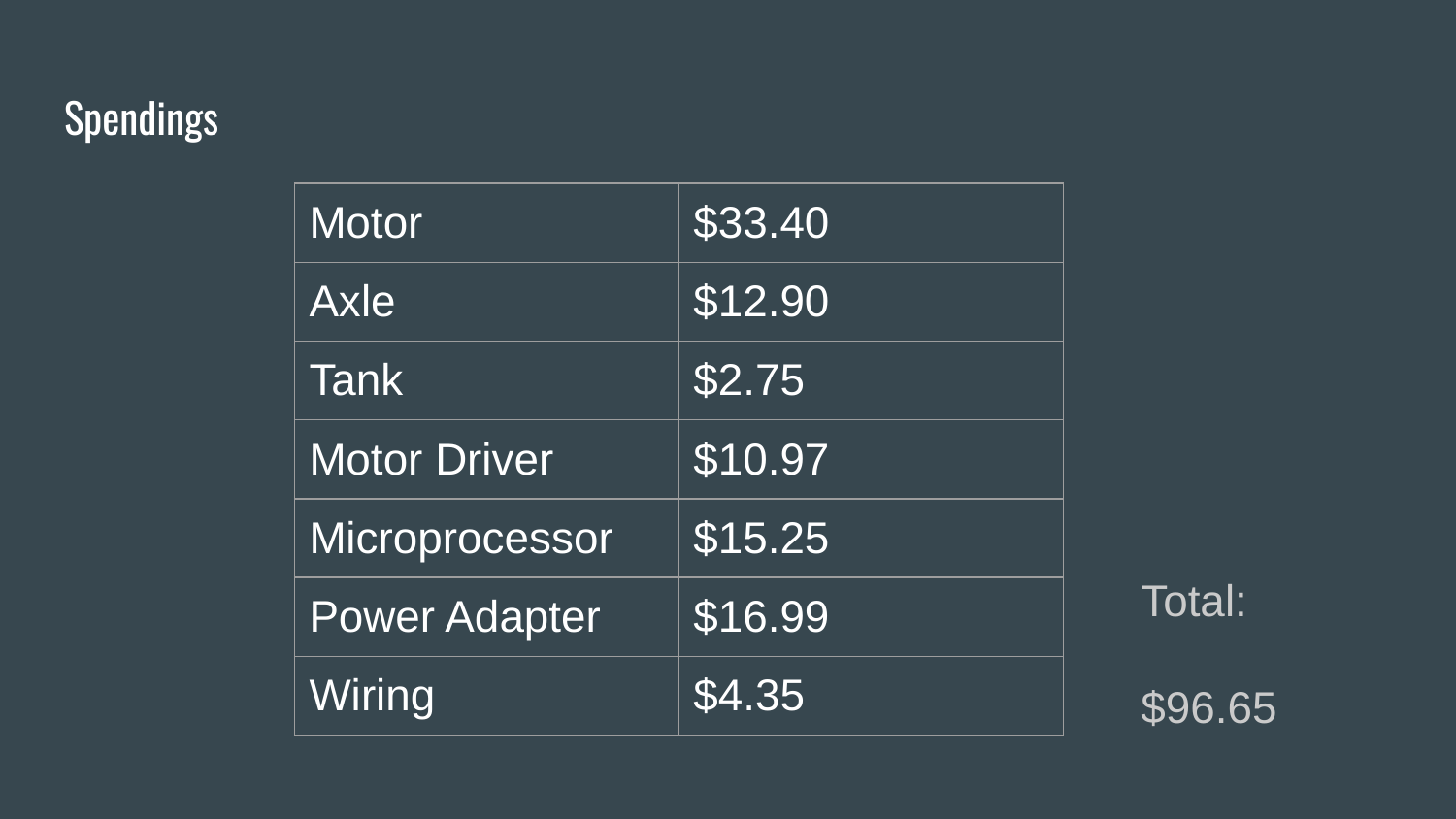

# Spendings
| Motor | $33.40 |
| --- | --- |
| Axle | $12.90 |
| Tank | $2.75 |
| Motor Driver | $10.97 |
| Microprocessor | $15.25 |
| Power Adapter | $16.99 |
| Wiring | $4.35 |

Total:

$96.65